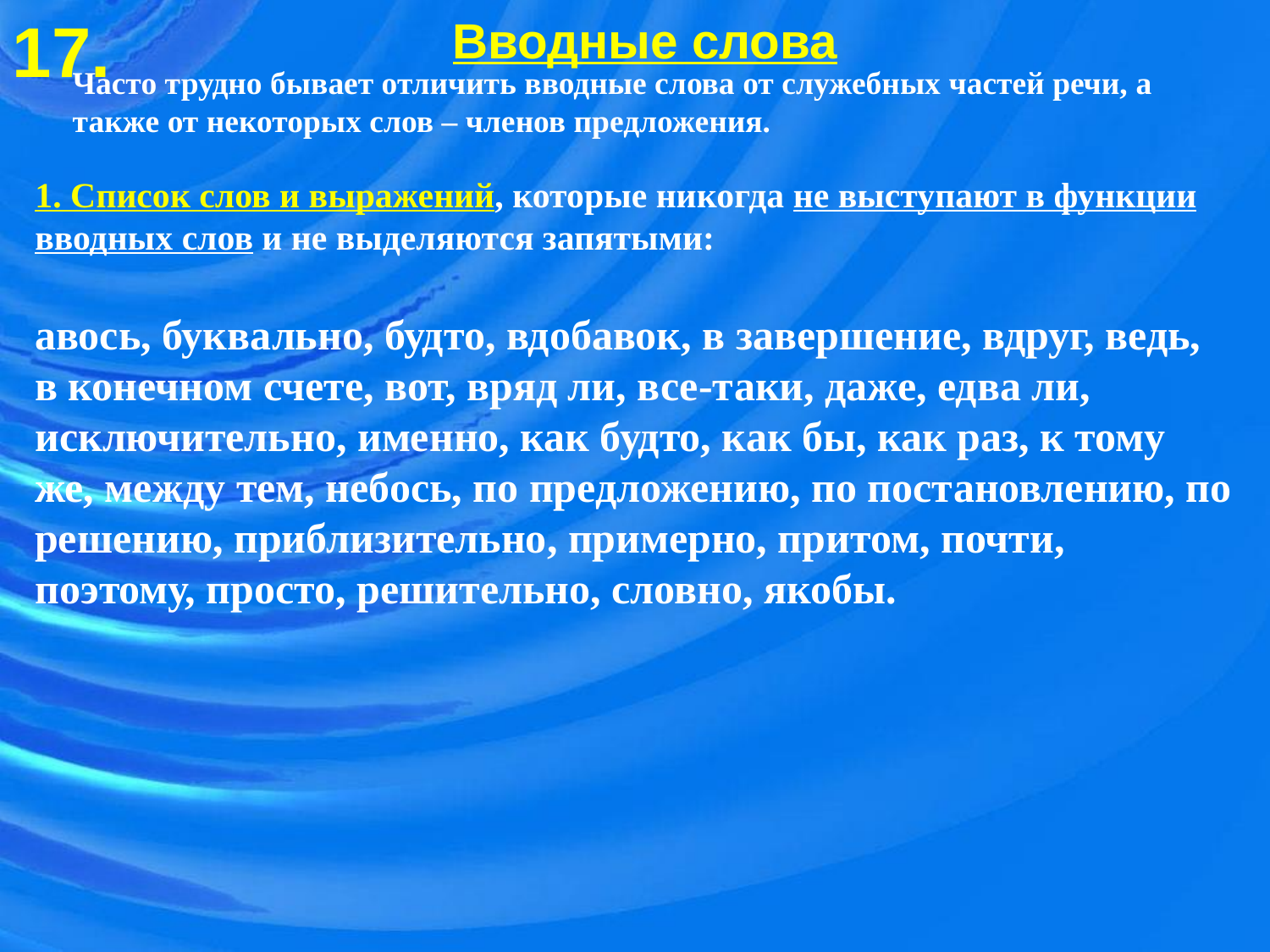

17.
Вводные слова
Часто трудно бывает отличить вводные слова от служебных частей речи, а также от некоторых слов – членов предложения.
1. Список слов и выражений, которые никогда не выступают в функции вводных слов и не выделяются запятыми:

авось, буквально, будто, вдобавок, в завершение, вдруг, ведь, в конечном счете, вот, вряд ли, все-таки, даже, едва ли, исключительно, именно, как будто, как бы, как раз, к тому же, между тем, небось, по предложению, по постановлению, по решению, приблизительно, примерно, притом, почти, поэтому, просто, решительно, словно, якобы.